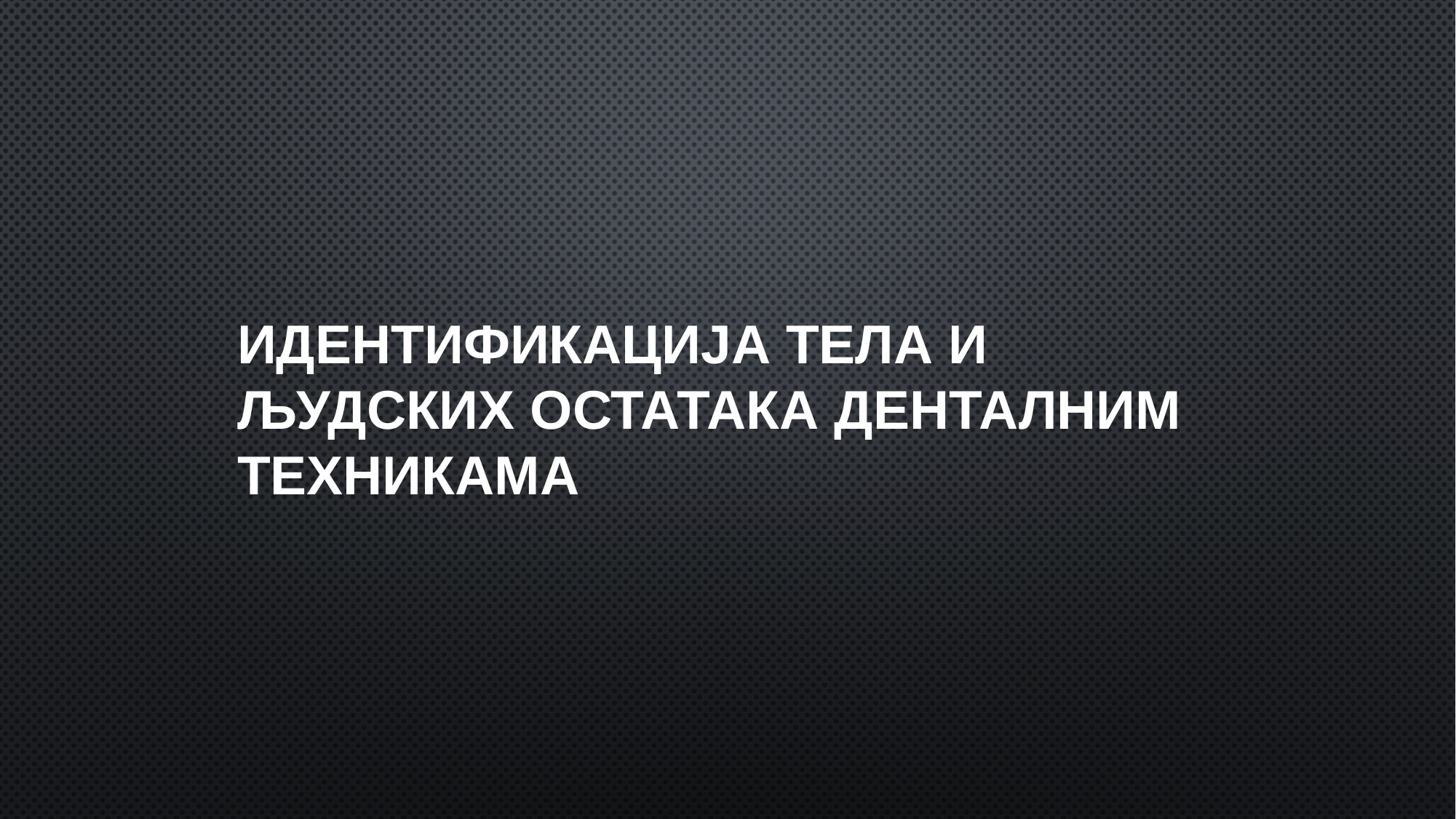

Идентификација тела и људских остатака денталним техникама